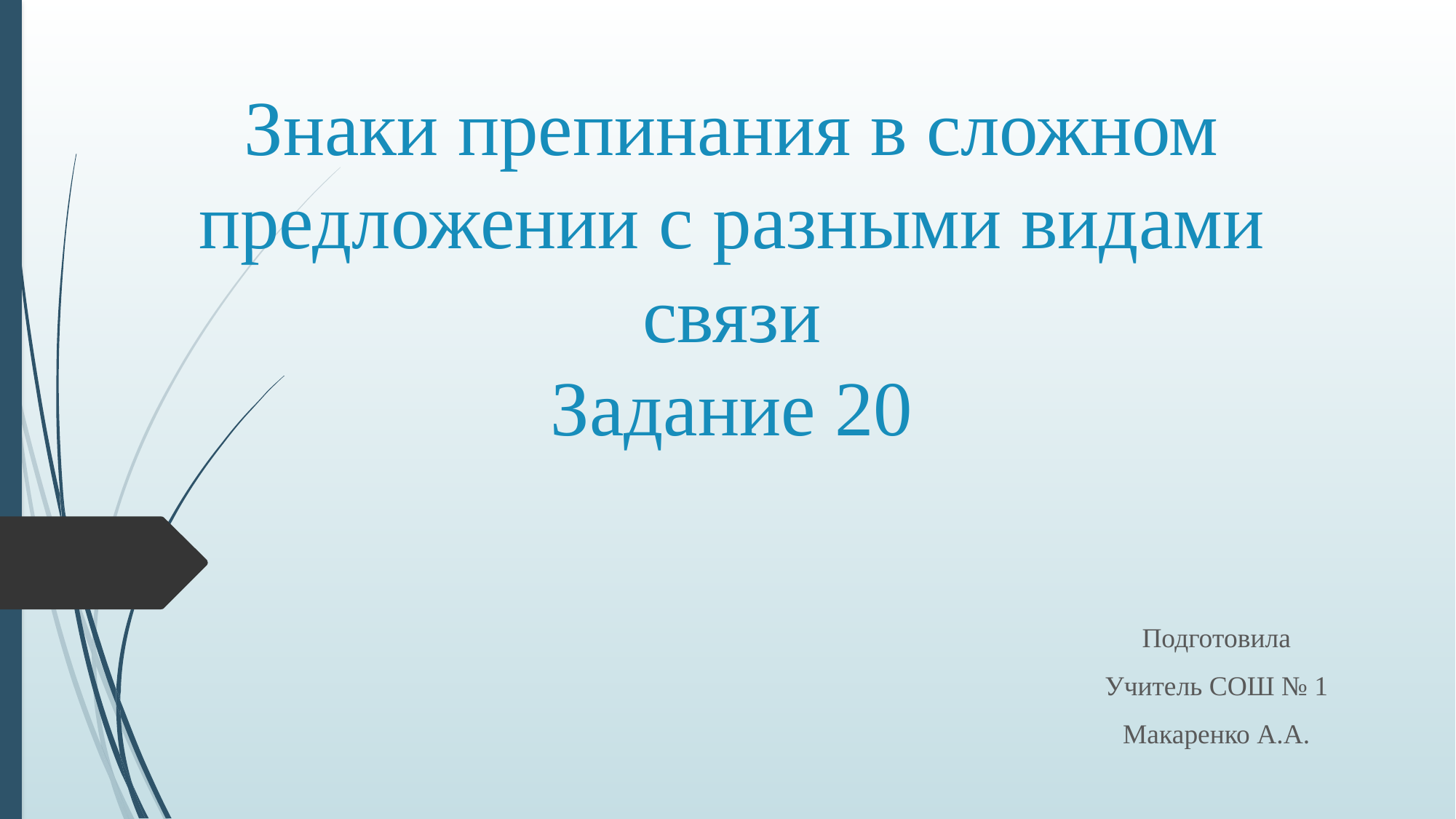

# Знаки препинания в сложном предложении с разными видами связи Задание 20
Подготовила
Учитель СОШ № 1
Макаренко А.А.